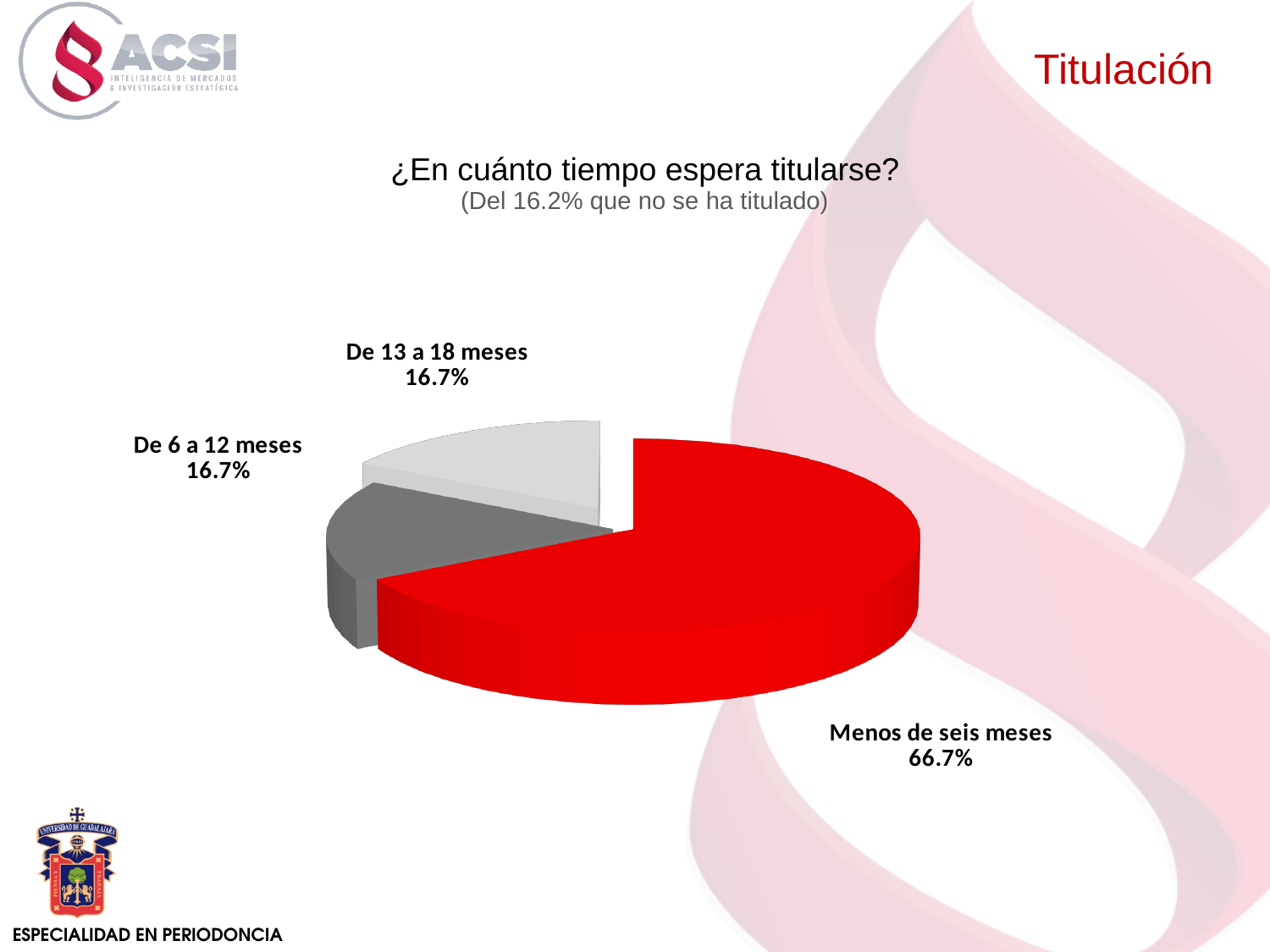

Titulación

[unsupported chart]

¿En cuánto tiempo espera titularse?
(Del 16.2% que no se ha titulado)